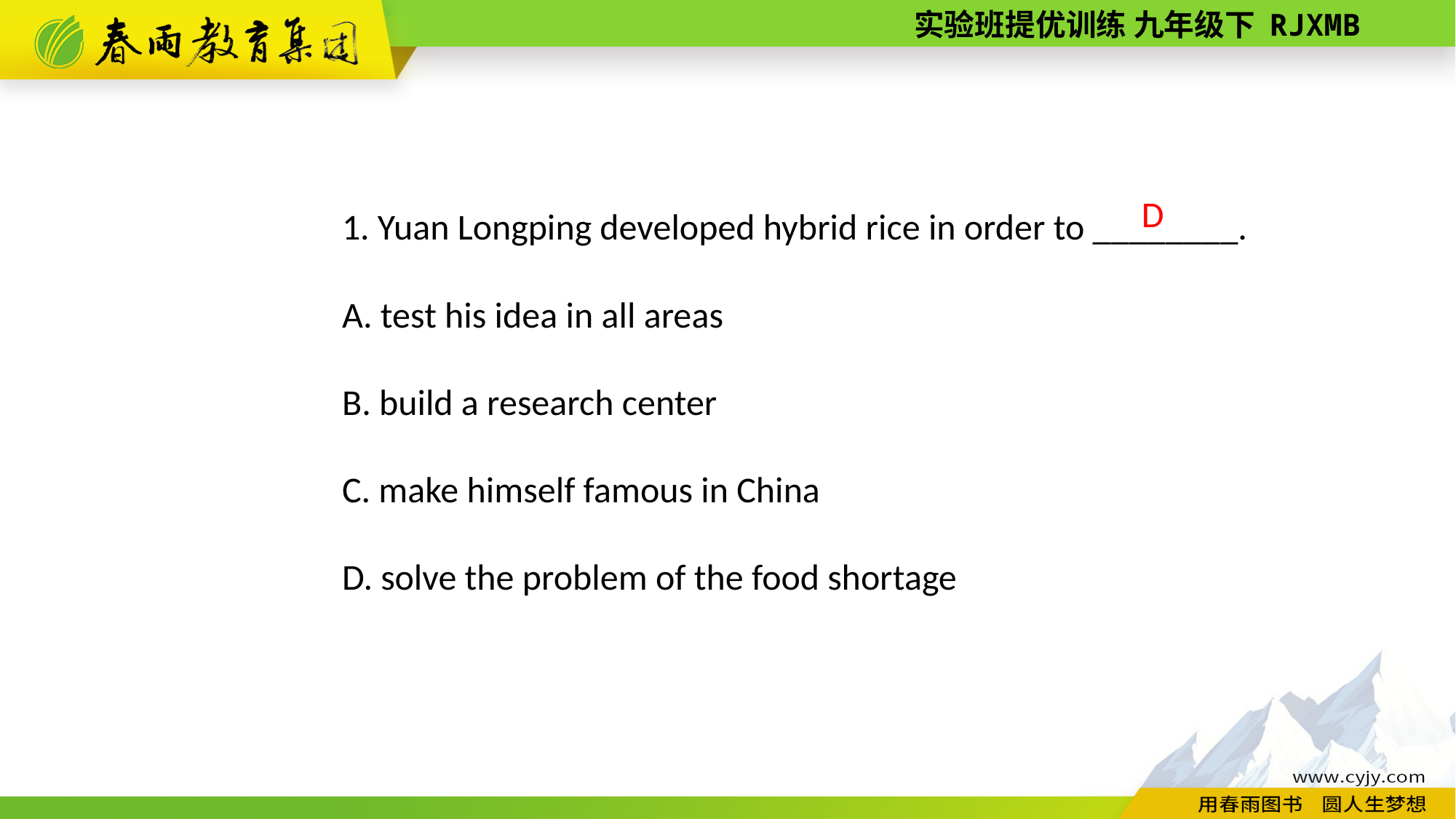

1. Yuan Longping developed hybrid rice in order to ________.
A. test his idea in all areas
B. build a research center
C. make himself famous in China
D. solve the problem of the food shortage
 D